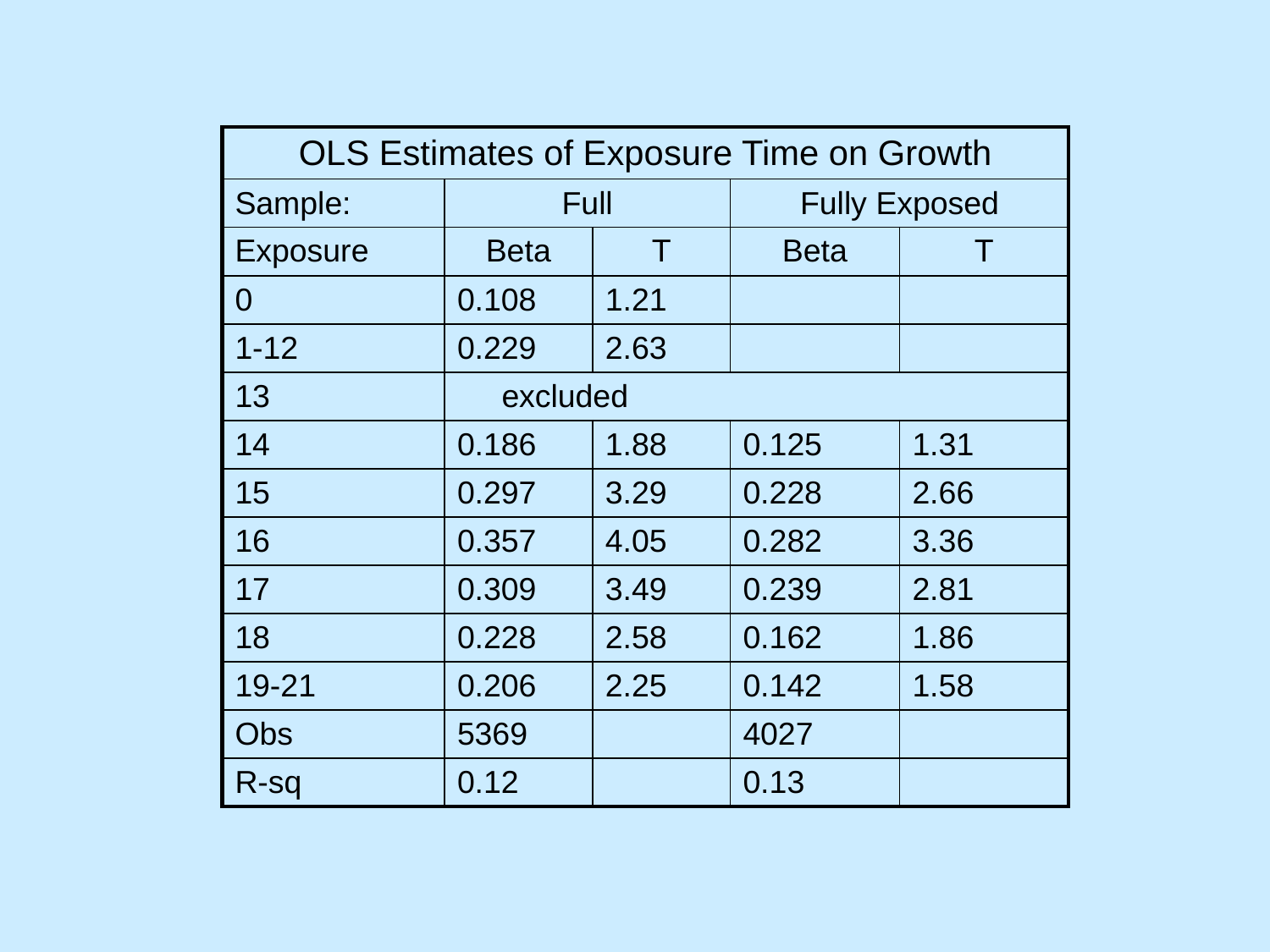

| OLS Estimates of Exposure Time on Growth |  |  |  |  |
| --- | --- | --- | --- | --- |
| Sample: | Full |  | Fully Exposed |  |
| Exposure | Beta | T | Beta | T |
| 0 | 0.108 | 1.21 |  |  |
| 1-12 | 0.229 | 2.63 |  |  |
| 13 | excluded |  |  |  |
| 14 | 0.186 | 1.88 | 0.125 | 1.31 |
| 15 | 0.297 | 3.29 | 0.228 | 2.66 |
| 16 | 0.357 | 4.05 | 0.282 | 3.36 |
| 17 | 0.309 | 3.49 | 0.239 | 2.81 |
| 18 | 0.228 | 2.58 | 0.162 | 1.86 |
| 19-21 | 0.206 | 2.25 | 0.142 | 1.58 |
| Obs | 5369 |  | 4027 |  |
| R-sq | 0.12 |  | 0.13 |  |